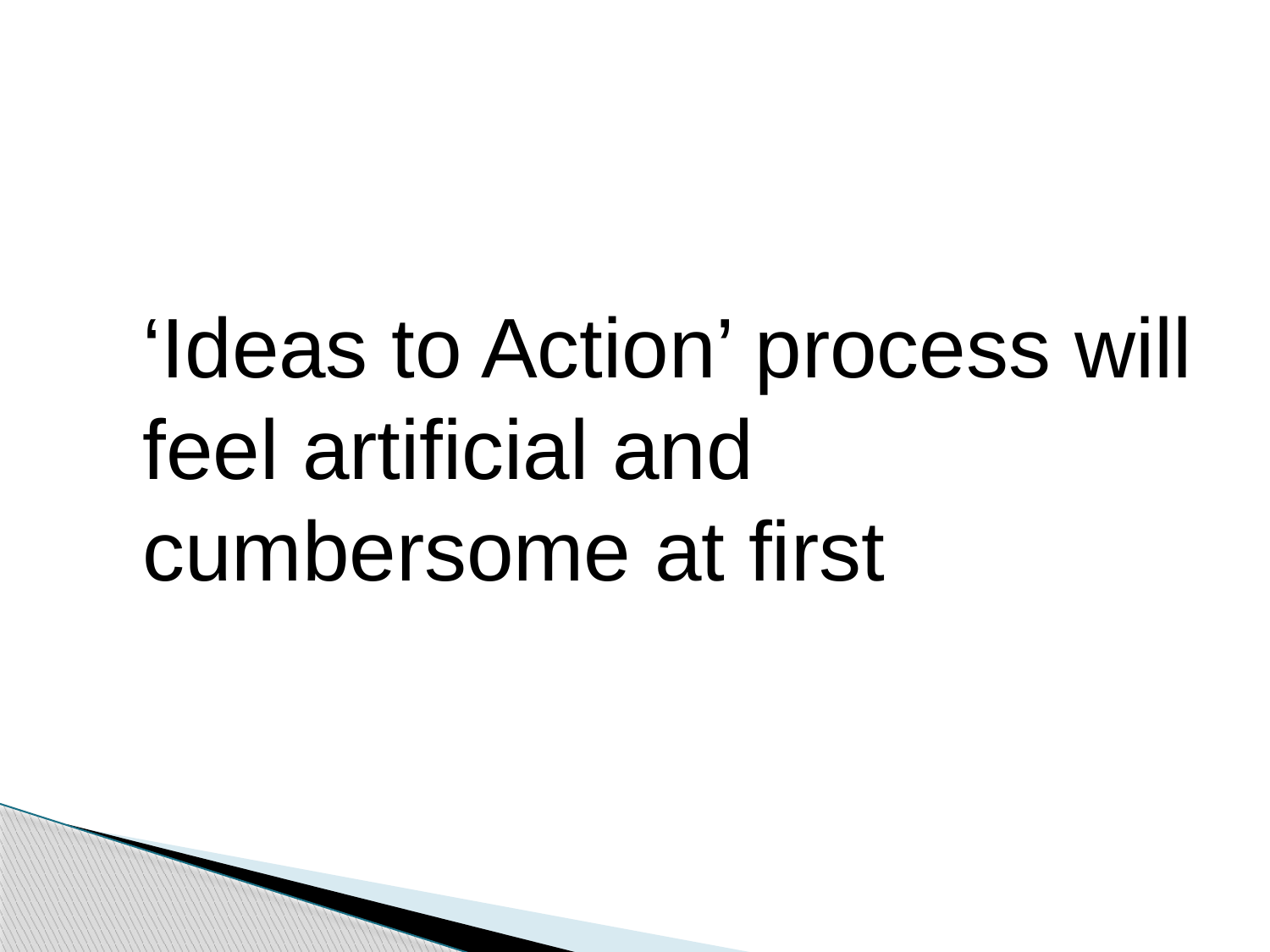

‘Ideas to Action’ process will feel artificial and cumbersome at first